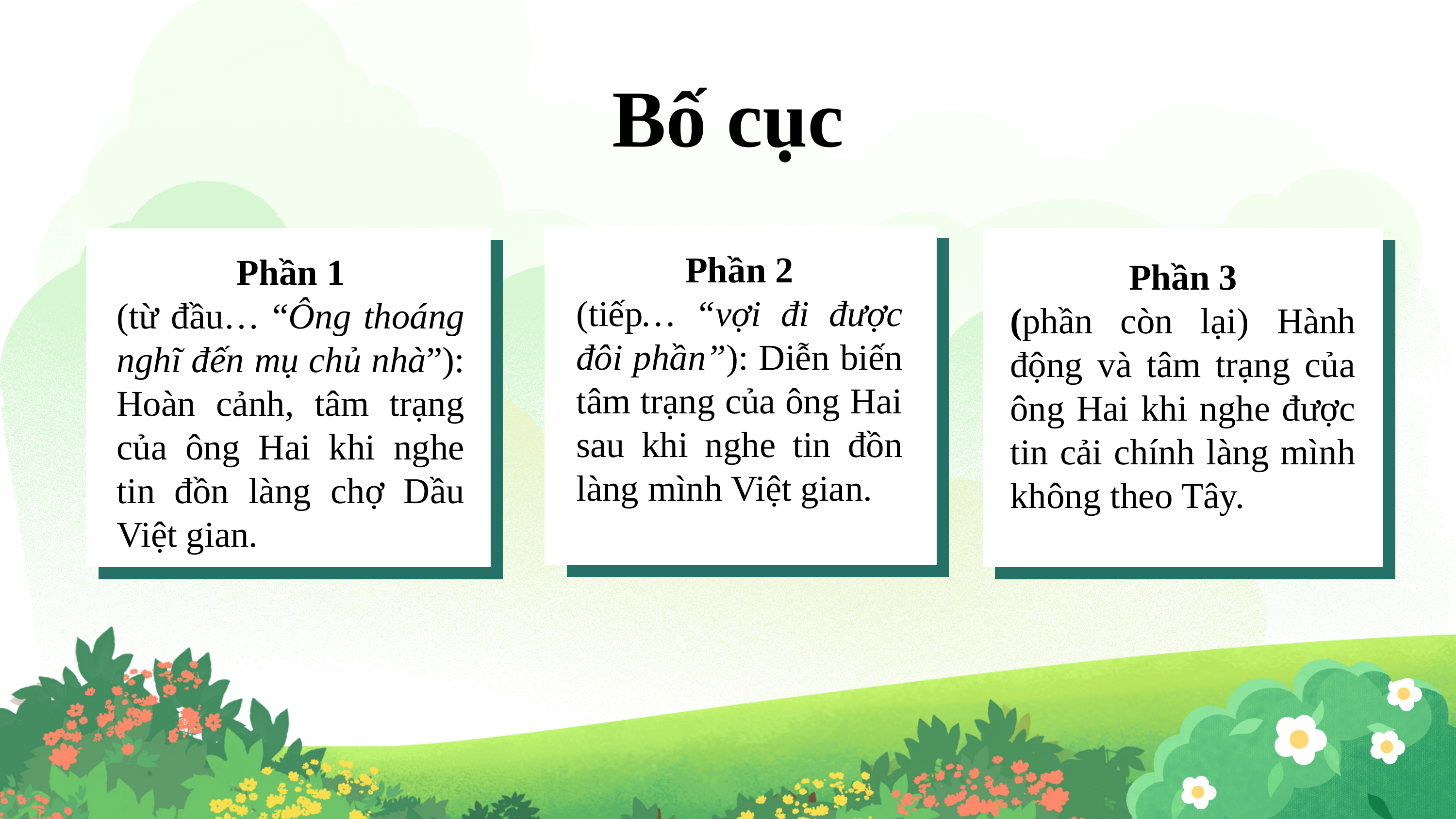

Bố cục

Phần 2
(tiếp… “vợi đi được đôi phần”): Diễn biến tâm trạng của ông Hai sau khi nghe tin đồn làng mình Việt gian.
Phần 1
(từ đầu… “Ông thoáng nghĩ đến mụ chủ nhà”): Hoàn cảnh, tâm trạng của ông Hai khi nghe tin đồn làng chợ Dầu Việt gian.
Phần 3
(phần còn lại) Hành động và tâm trạng của ông Hai khi nghe được tin cải chính làng mình không theo Tây.